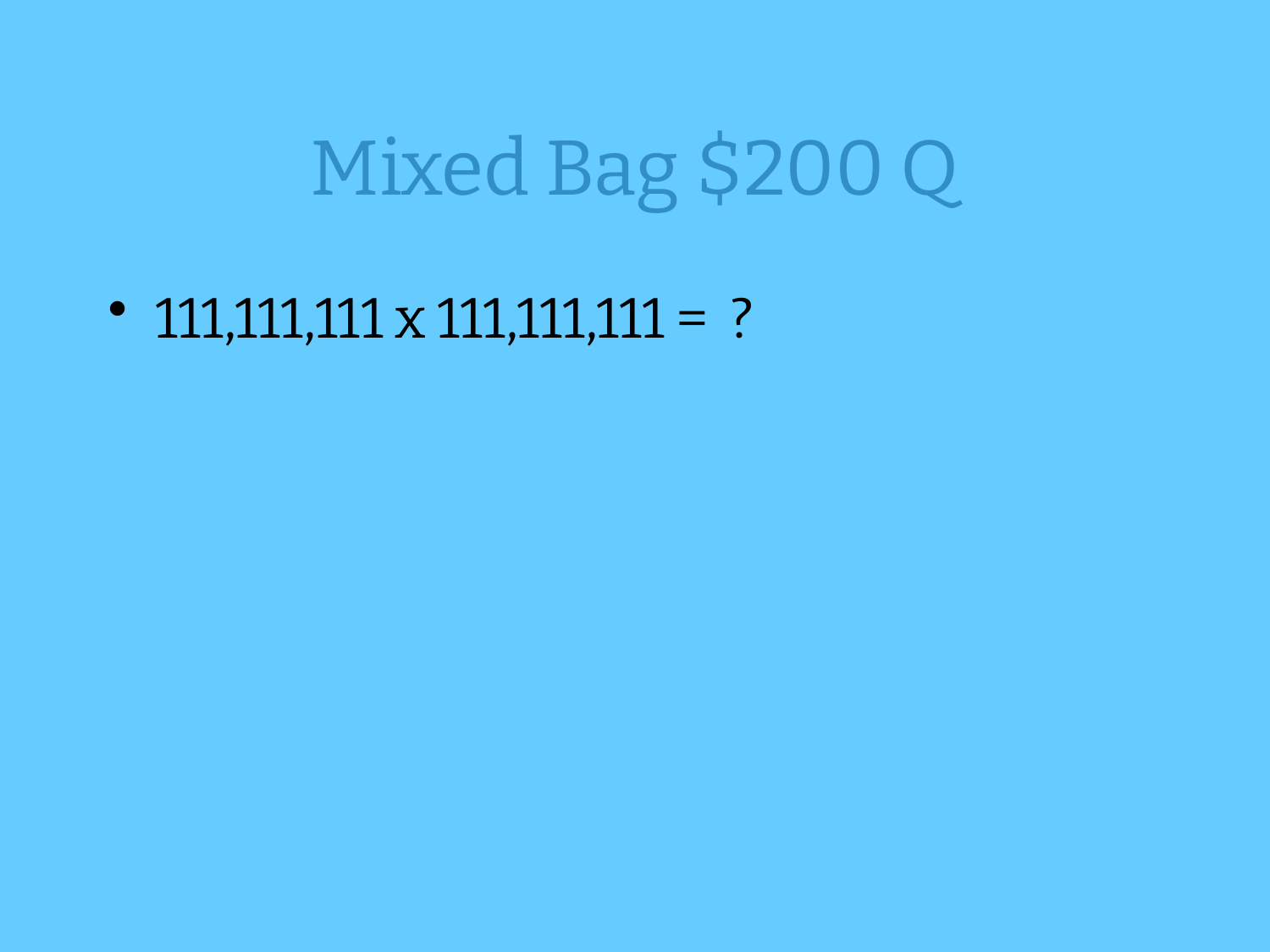

# Mixed Bag $200 Q
111,111,111 x 111,111,111 =  ?